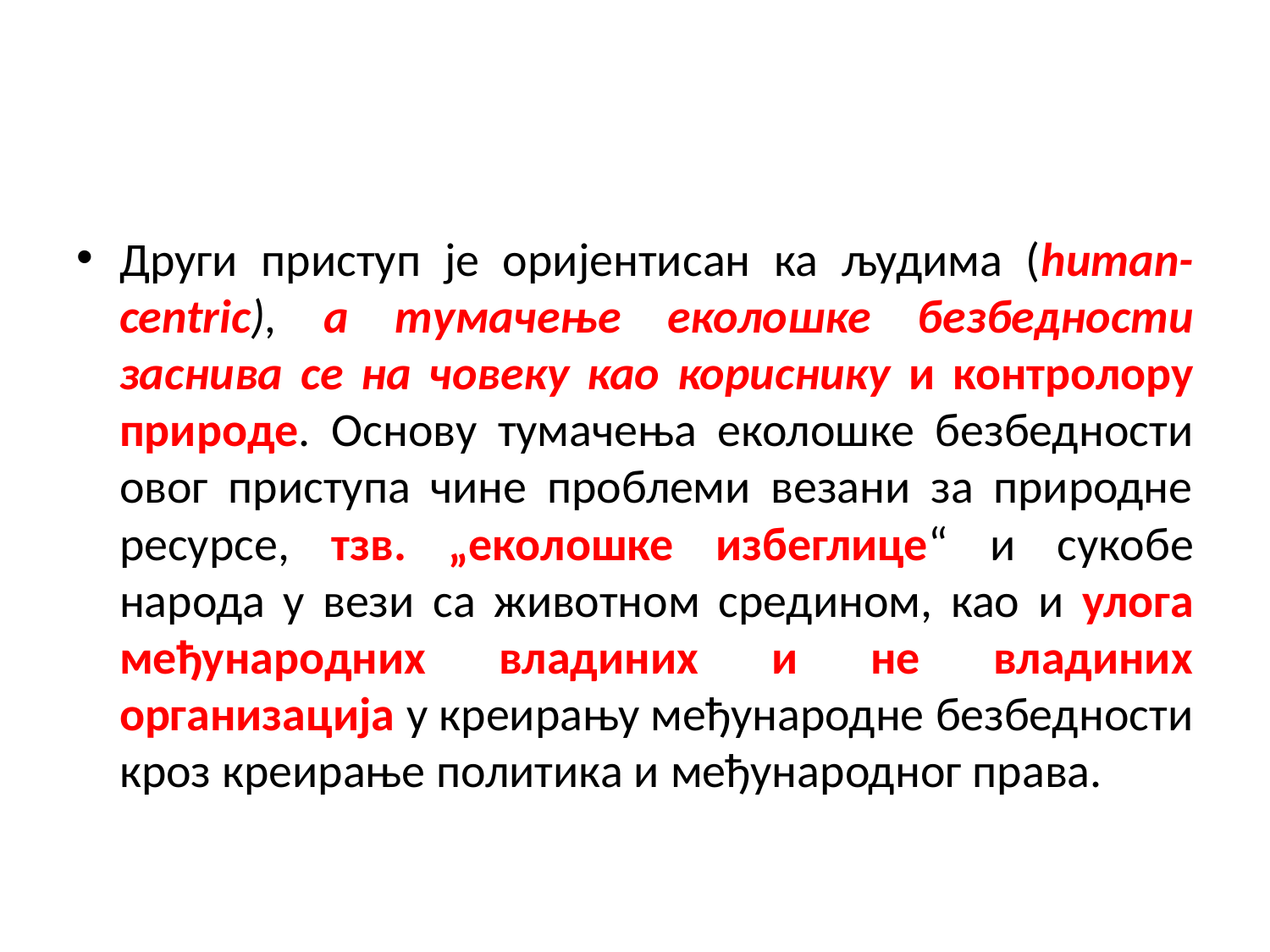

#
Други приступ је оријентисан ка људима (human-centric), а тумачење еколошке безбедности заснива се на човеку као кориснику и контролору природе. Основу тумачења еколошке безбедности овог приступа чине проблеми везани за природне ресурсе, тзв. „еколошке избеглице“ и сукобе народа у вези са животном средином, као и улога међународних владиних и не владиних организација у креирању међународне безбедности кроз креирање политика и међународног права.